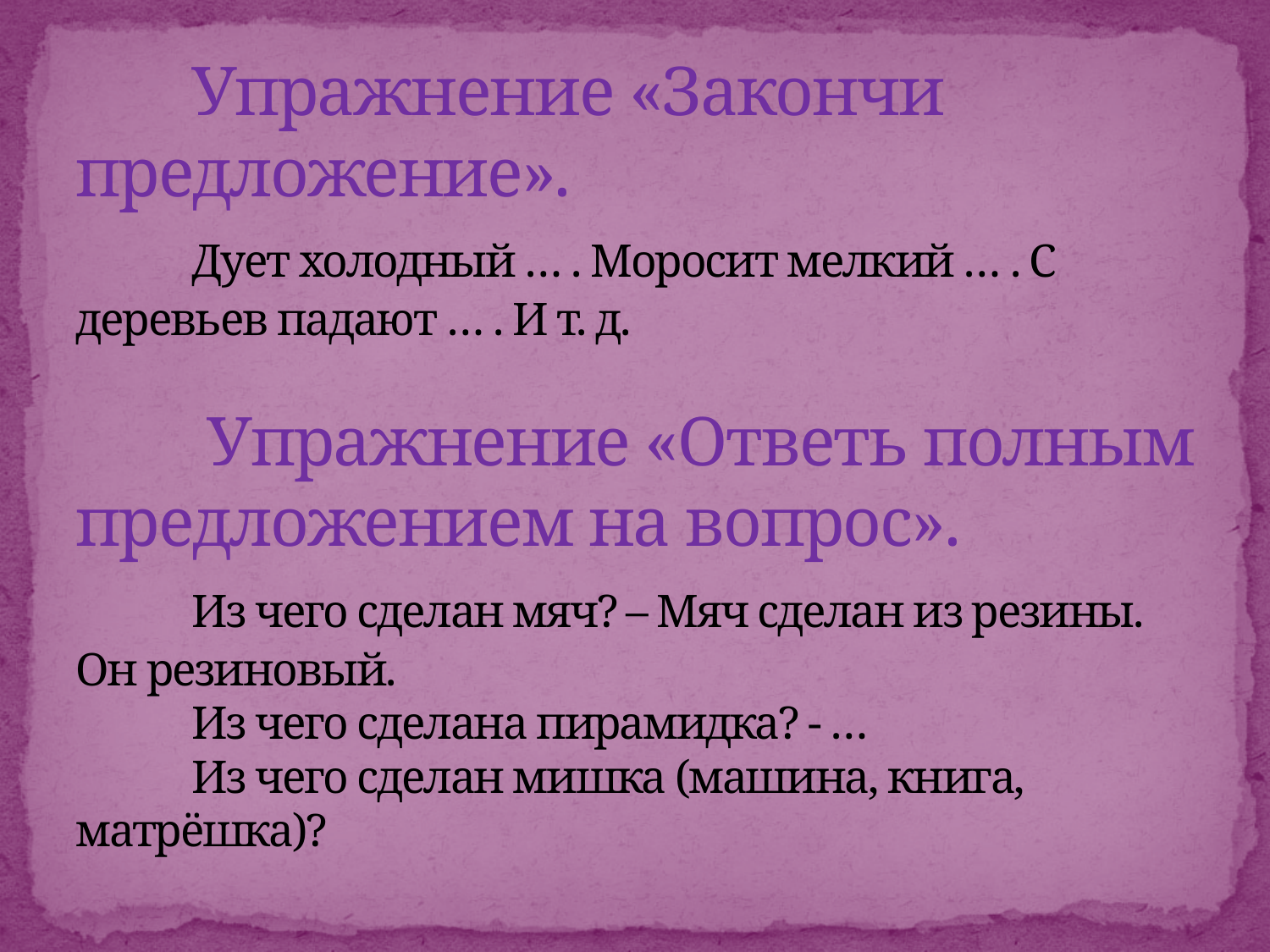

# Упражнение «Закончи предложение». Дует холодный … . Моросит мелкий … . С деревьев падают … . И т. д. Упражнение «Ответь полным предложением на вопрос». Из чего сделан мяч? – Мяч сделан из резины. Он резиновый. Из чего сделана пирамидка? - … Из чего сделан мишка (машина, книга, матрёшка)?